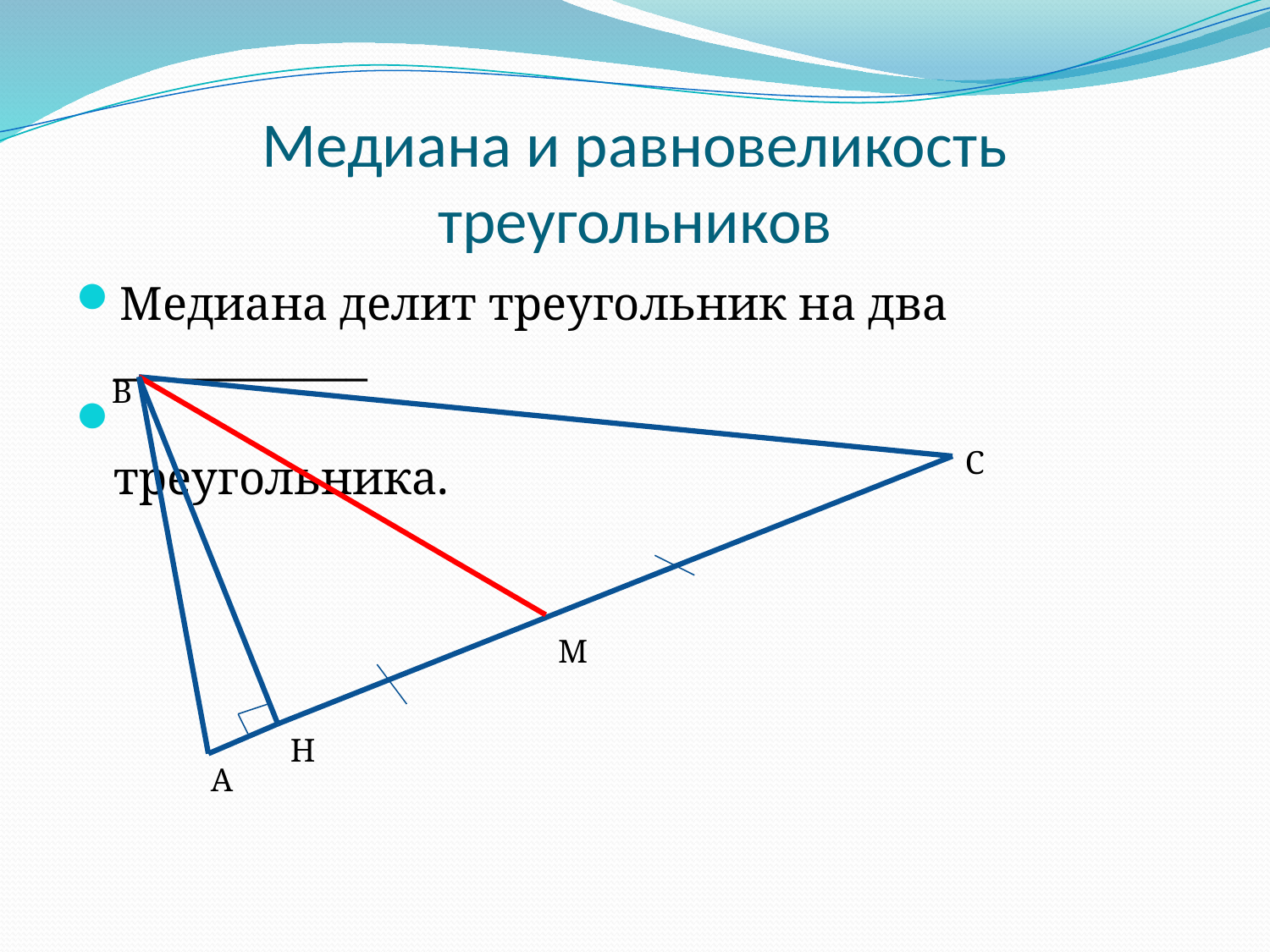

# Медиана и равновеликость треугольников
Медиана делит треугольник на два ____________
                                                                треугольника.
B
C
M
H
A